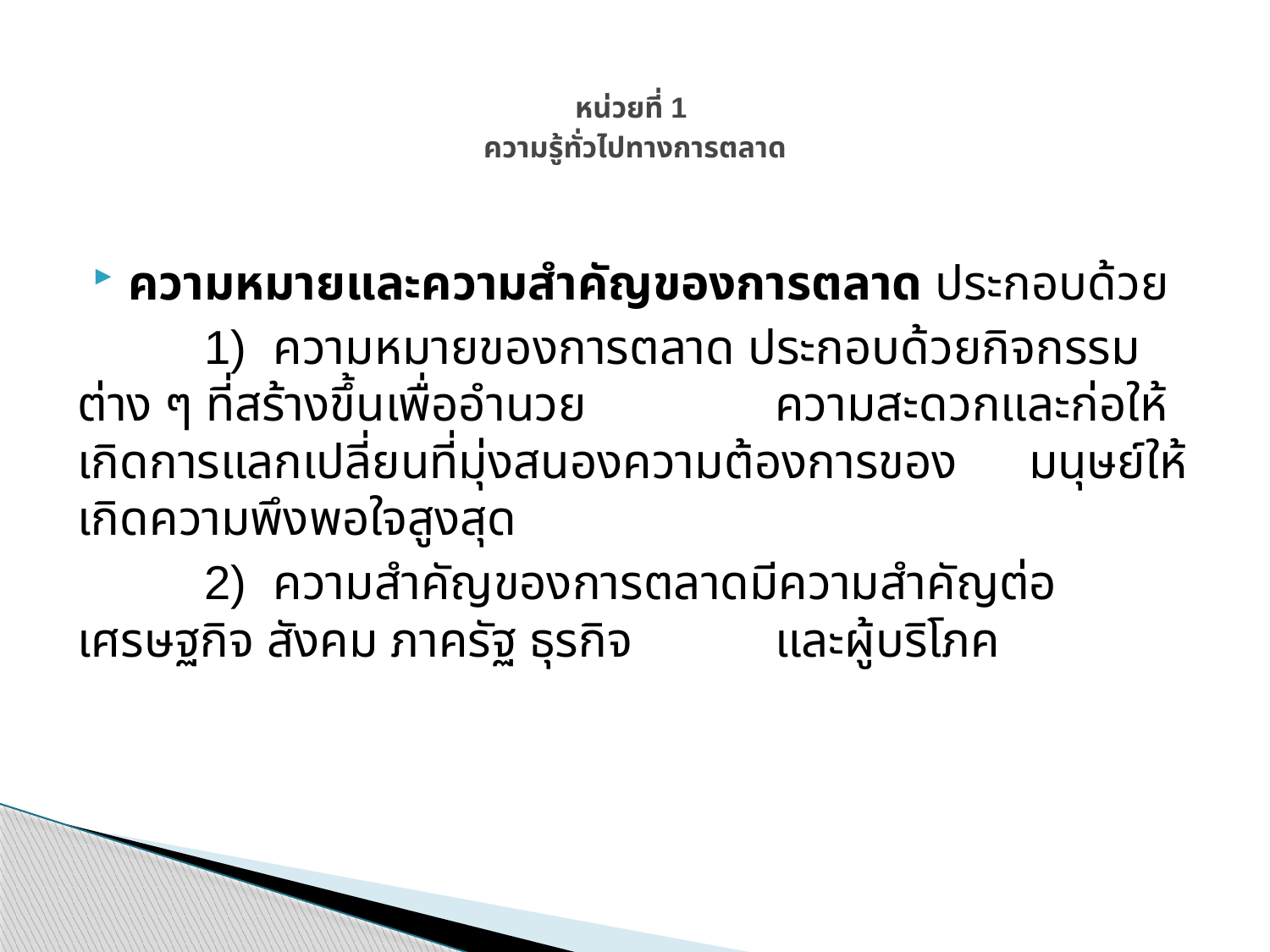

# หน่วยที่ 1 ความรู้ทั่วไปทางการตลาด
ความหมายและความสำคัญของการตลาด ประกอบด้วย
	1)  ความหมายของการตลาด ประกอบด้วยกิจกรรมต่าง ๆ ที่สร้างขึ้นเพื่ออำนวย	     ความสะดวกและก่อให้เกิดการแลกเปลี่ยนที่มุ่งสนองความต้องการของ	     มนุษย์ให้เกิดความพึงพอใจสูงสุด
	2)  ความสำคัญของการตลาดมีความสำคัญต่อเศรษฐกิจ สังคม ภาครัฐ ธุรกิจ	     และผู้บริโภค